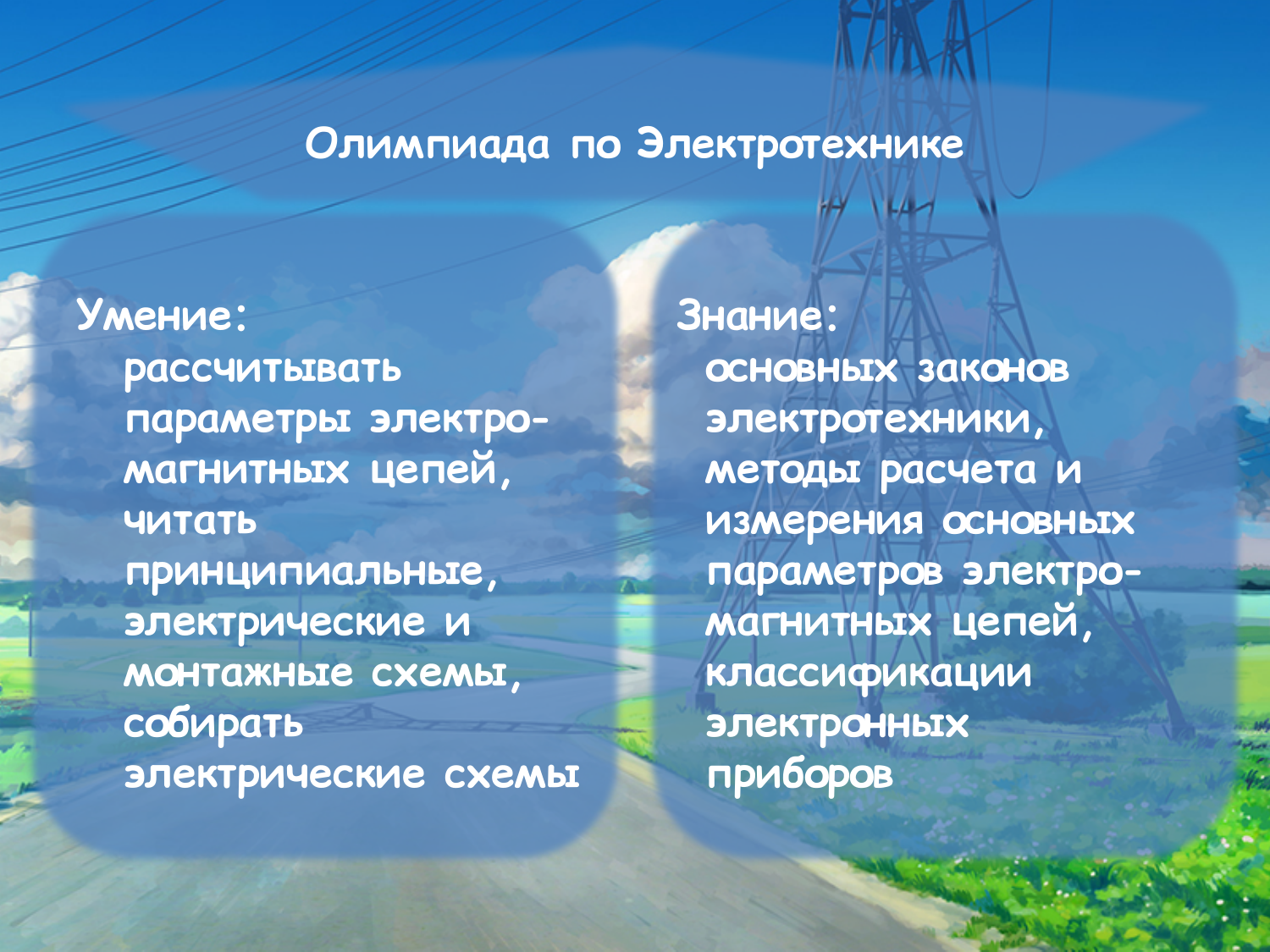

Олимпиада по Электротехнике

Умение:     рассчитывать параметры электро-магнитных цепей, читать принципиальные, электрические и монтажные схемы, собирать электрические схемы

 Знание:           основных законов электротехники, методы расчета и измерения основных параметров электро-магнитных цепей, классификации электронных  приборов